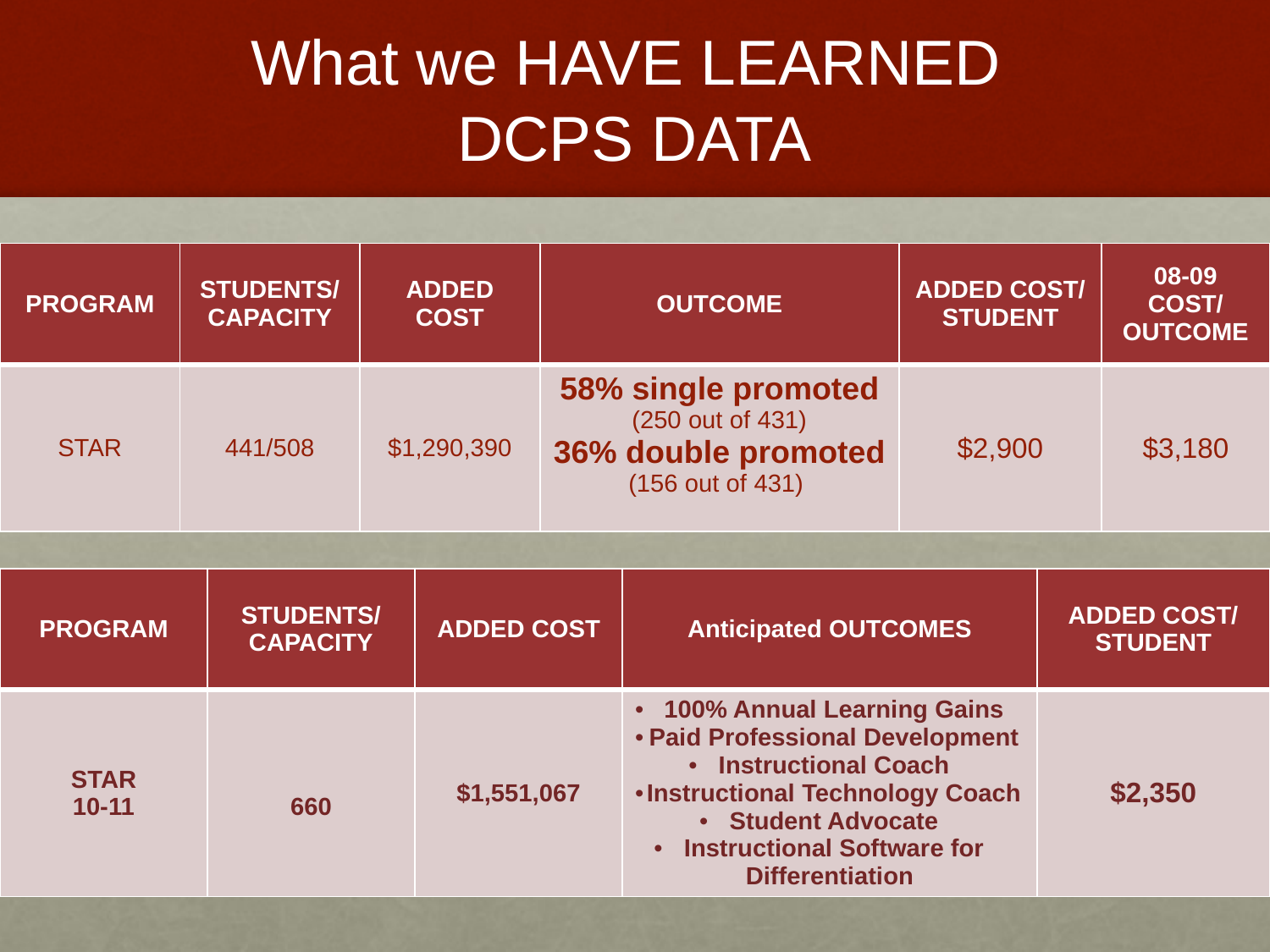

# What we HAVE LEARNED DCPS DATA

| PROGRAM | STUDENTS/ CAPACITY | ADDED COST | OUTCOME | ADDED COST/ STUDENT | 08-09 COST/ OUTCOME |
| --- | --- | --- | --- | --- | --- |
| STAR | 441/508 | $1,290,390 | 58% single promoted (250 out of 431) 36% double promoted (156 out of 431) | $2,900 | $3,180 |
| PROGRAM | STUDENTS/ CAPACITY | ADDED COST | Anticipated OUTCOMES | ADDED COST/ STUDENT |
| --- | --- | --- | --- | --- |
| STAR 10-11 | 660 | $1,551,067 | 100% Annual Learning Gains Paid Professional Development Instructional Coach Instructional Technology Coach Student Advocate Instructional Software for Differentiation | $2,350 |